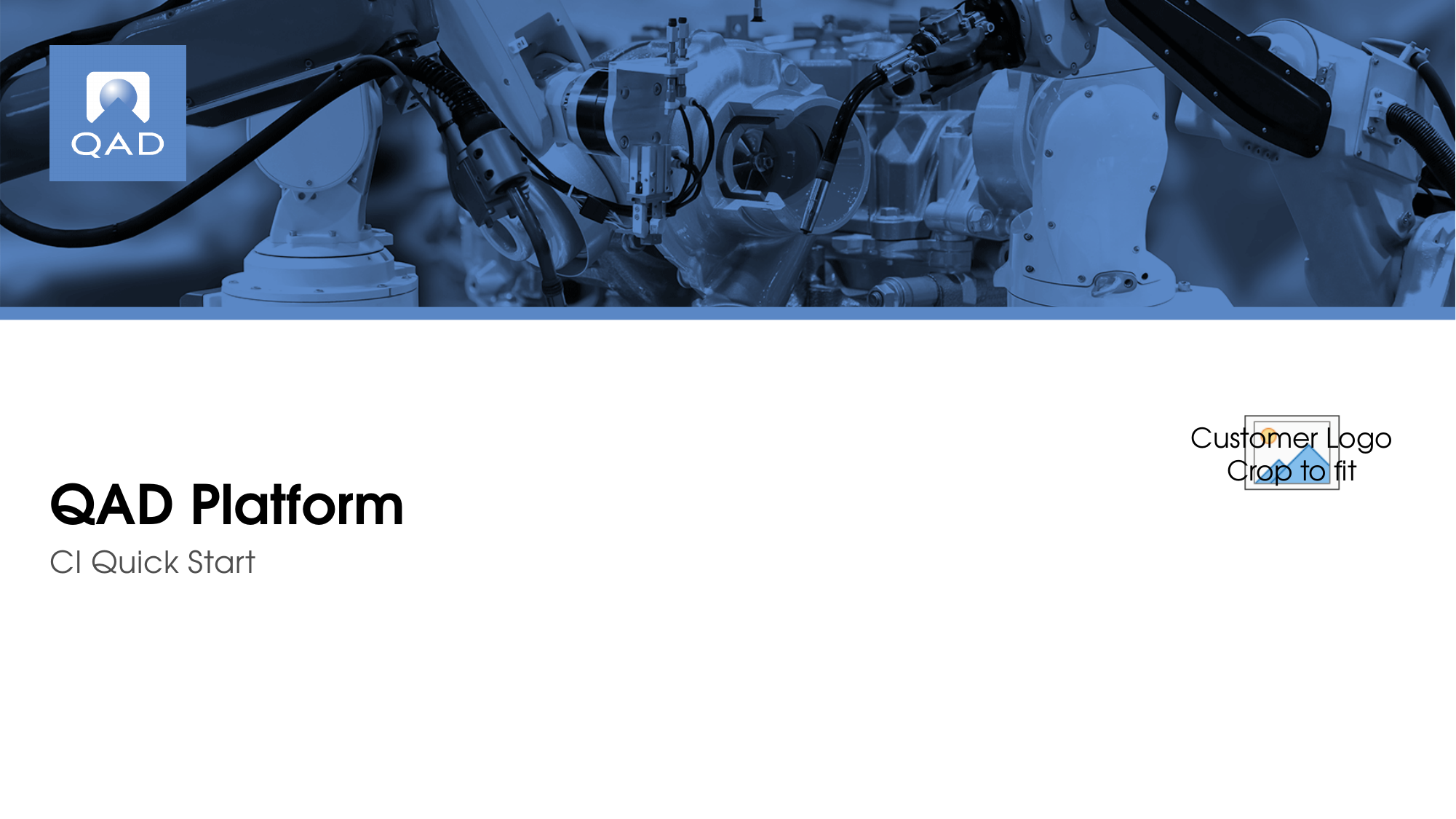

# QAD Platform

CI Quick Start

1